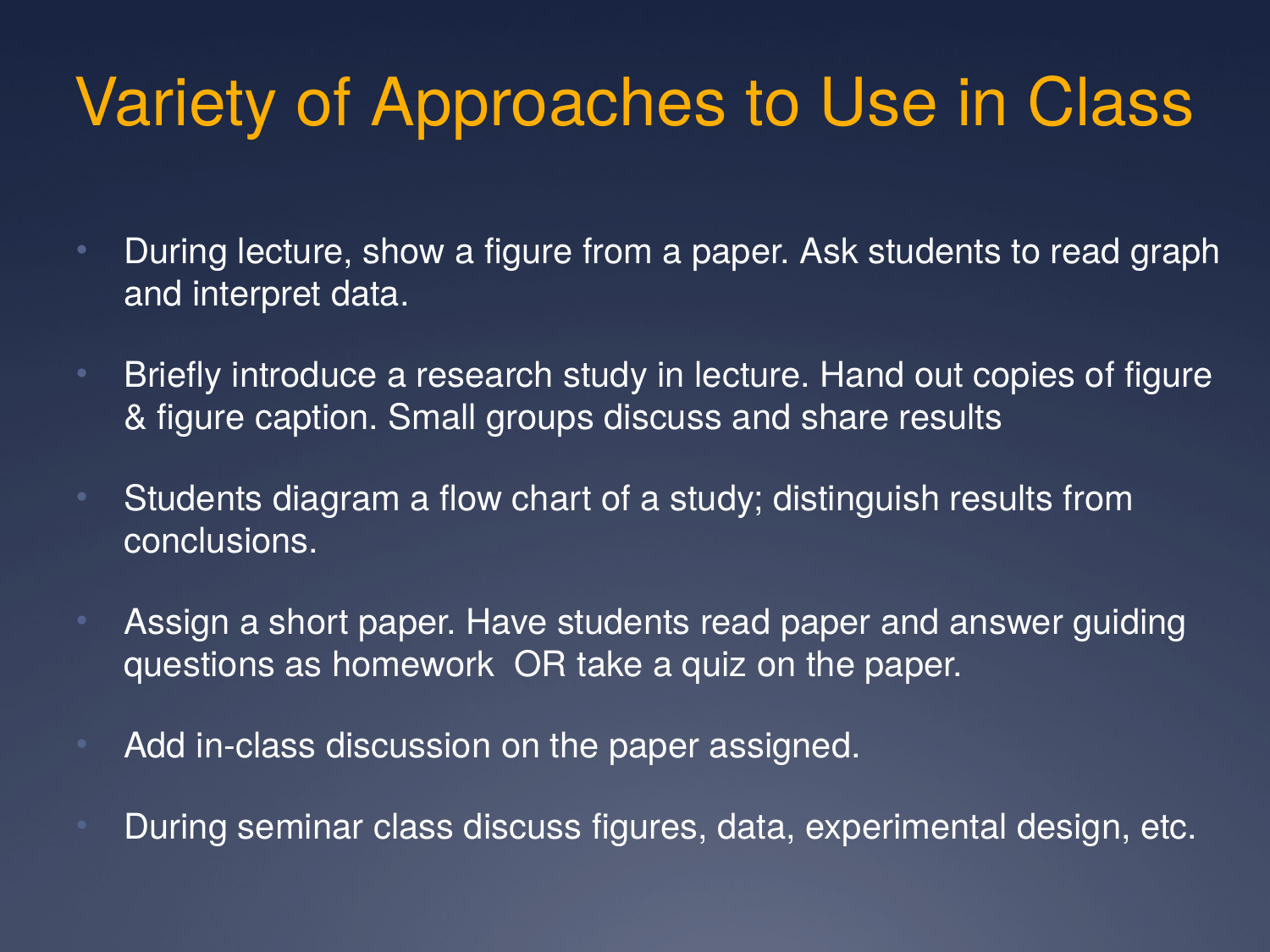

# Variety of Approaches to Use in Class
During lecture, show a figure from a paper. Ask students to read graph and interpret data.
Briefly introduce a research study in lecture. Hand out copies of figure & figure caption. Small groups discuss and share results
Students diagram a flow chart of a study; distinguish results from conclusions.
Assign a short paper. Have students read paper and answer guiding questions as homework  OR take a quiz on the paper.
Add in-class discussion on the paper assigned.
During seminar class discuss figures, data, experimental design, etc.